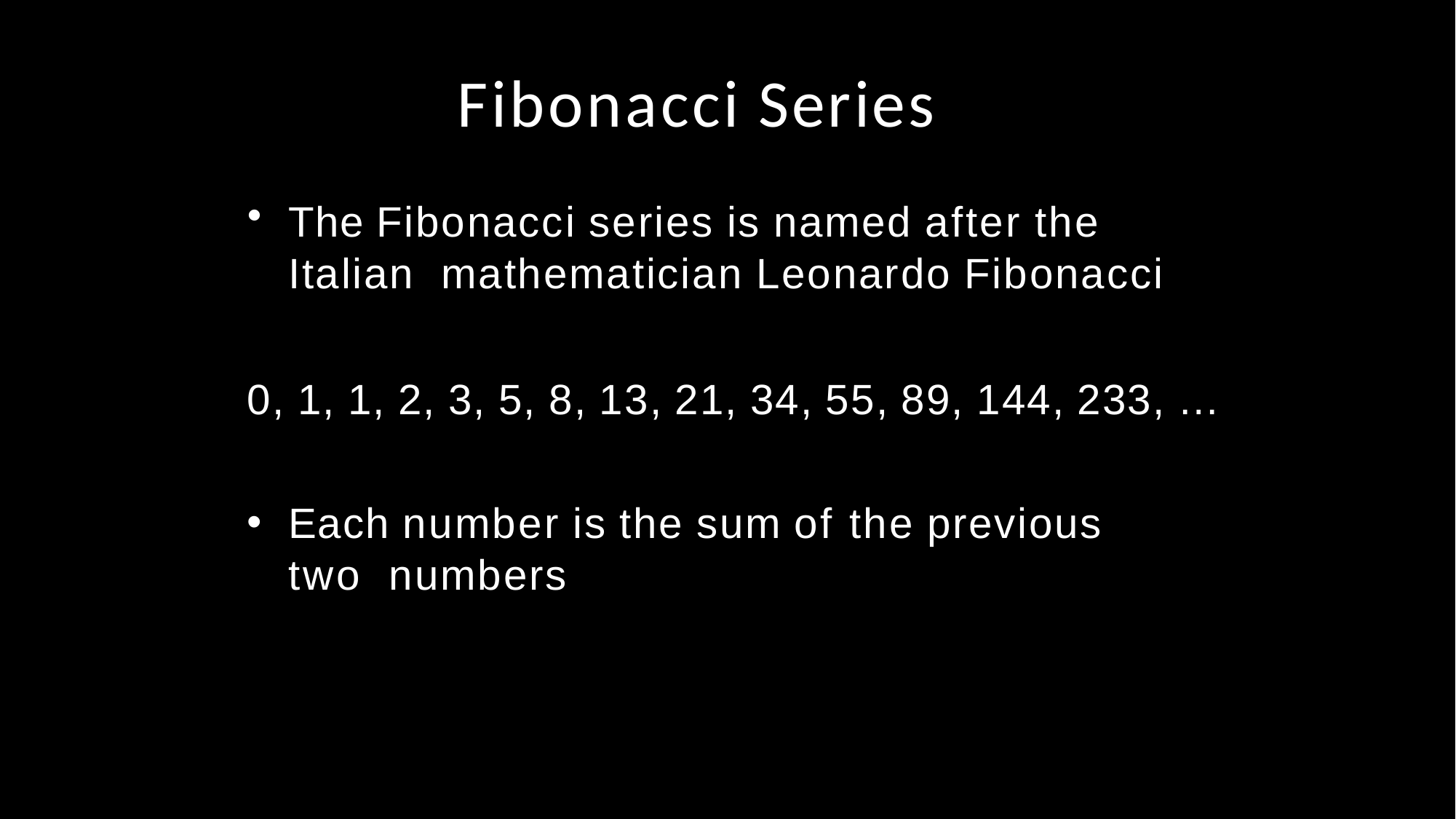

# Fibonacci Series
The Fibonacci series is named after the Italian  mathematician Leonardo Fibonacci

0, 1, 1, 2, 3, 5, 8, 13, 21, 34, 55, 89, 144, 233, …

Each number is the sum of the previous two  numbers